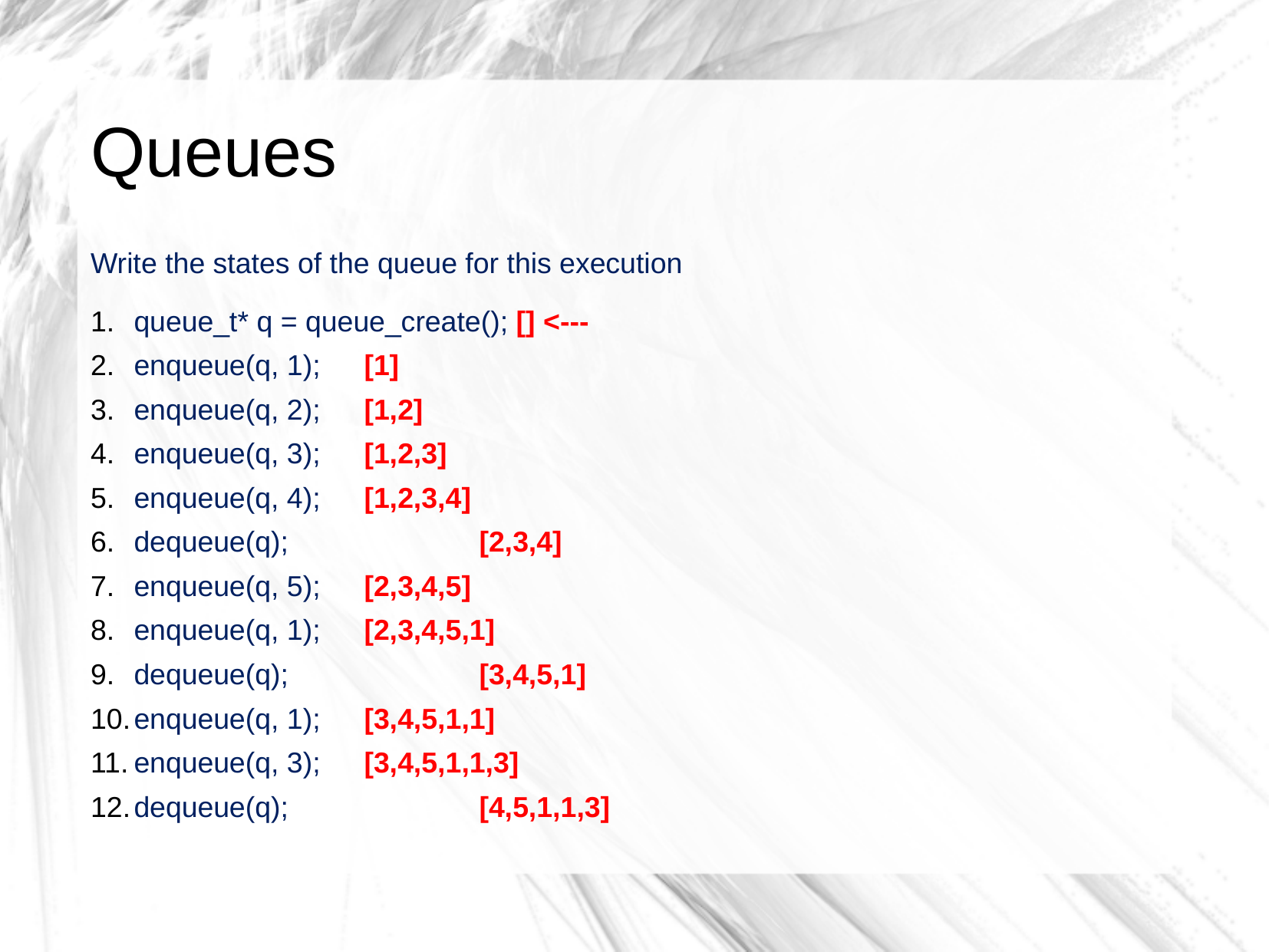

# Queues
Write the states of the queue for this execution
queue_t* q = queue_create(); [] <---
enqueue(q, 1);	[1]
enqueue(q, 2); 	[1,2]
enqueue(q, 3); 	[1,2,3]
enqueue(q, 4); 	[1,2,3,4]
dequeue(q); 		[2,3,4]
enqueue(q, 5); 	[2,3,4,5]
enqueue(q, 1); 	[2,3,4,5,1]
dequeue(q); 		[3,4,5,1]
enqueue(q, 1); 	[3,4,5,1,1]
enqueue(q, 3); 	[3,4,5,1,1,3]
dequeue(q); 		[4,5,1,1,3]